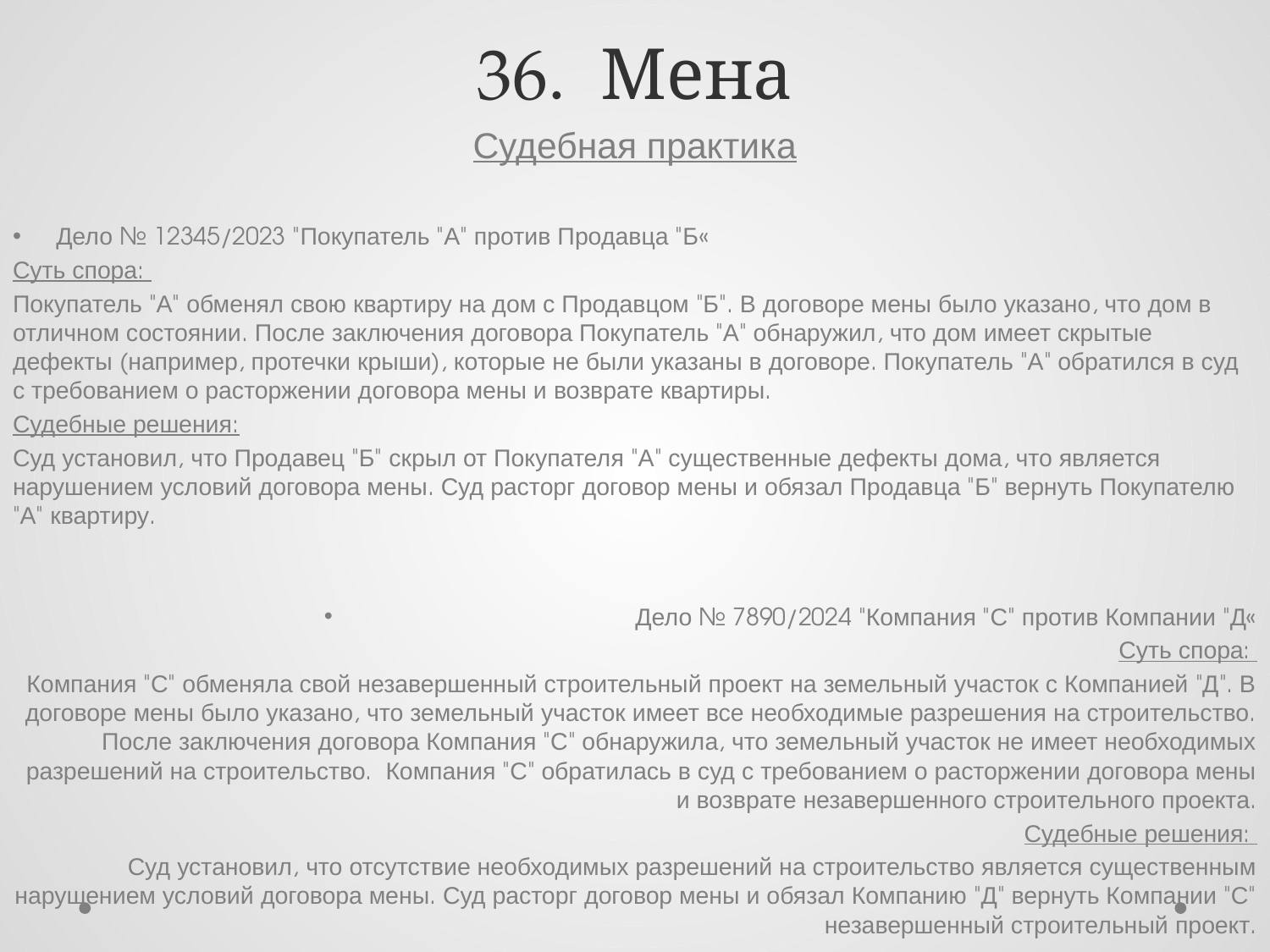

# 36.  Мена
Судебная практика

Дело № 12345/2023 "Покупатель "А" против Продавца "Б«
Суть спора:
Покупатель "А" обменял свою квартиру на дом с Продавцом "Б". В договоре мены было указано, что дом в отличном состоянии. После заключения договора Покупатель "А" обнаружил, что дом имеет скрытые дефекты (например, протечки крыши), которые не были указаны в договоре. Покупатель "А" обратился в суд с требованием о расторжении договора мены и возврате квартиры.
Судебные решения:
Суд установил, что Продавец "Б" скрыл от Покупателя "А" существенные дефекты дома, что является нарушением условий договора мены. Суд расторг договор мены и обязал Продавца "Б" вернуть Покупателю "А" квартиру.

Дело № 7890/2024 "Компания "С" против Компании "Д«
Суть спора:
Компания "С" обменяла свой незавершенный строительный проект на земельный участок с Компанией "Д". В договоре мены было указано, что земельный участок имеет все необходимые разрешения на строительство. После заключения договора Компания "С" обнаружила, что земельный участок не имеет необходимых разрешений на строительство.  Компания "С" обратилась в суд с требованием о расторжении договора мены и возврате незавершенного строительного проекта.
Судебные решения:
Суд установил, что отсутствие необходимых разрешений на строительство является существенным нарушением условий договора мены. Суд расторг договор мены и обязал Компанию "Д" вернуть Компании "С" незавершенный строительный проект.